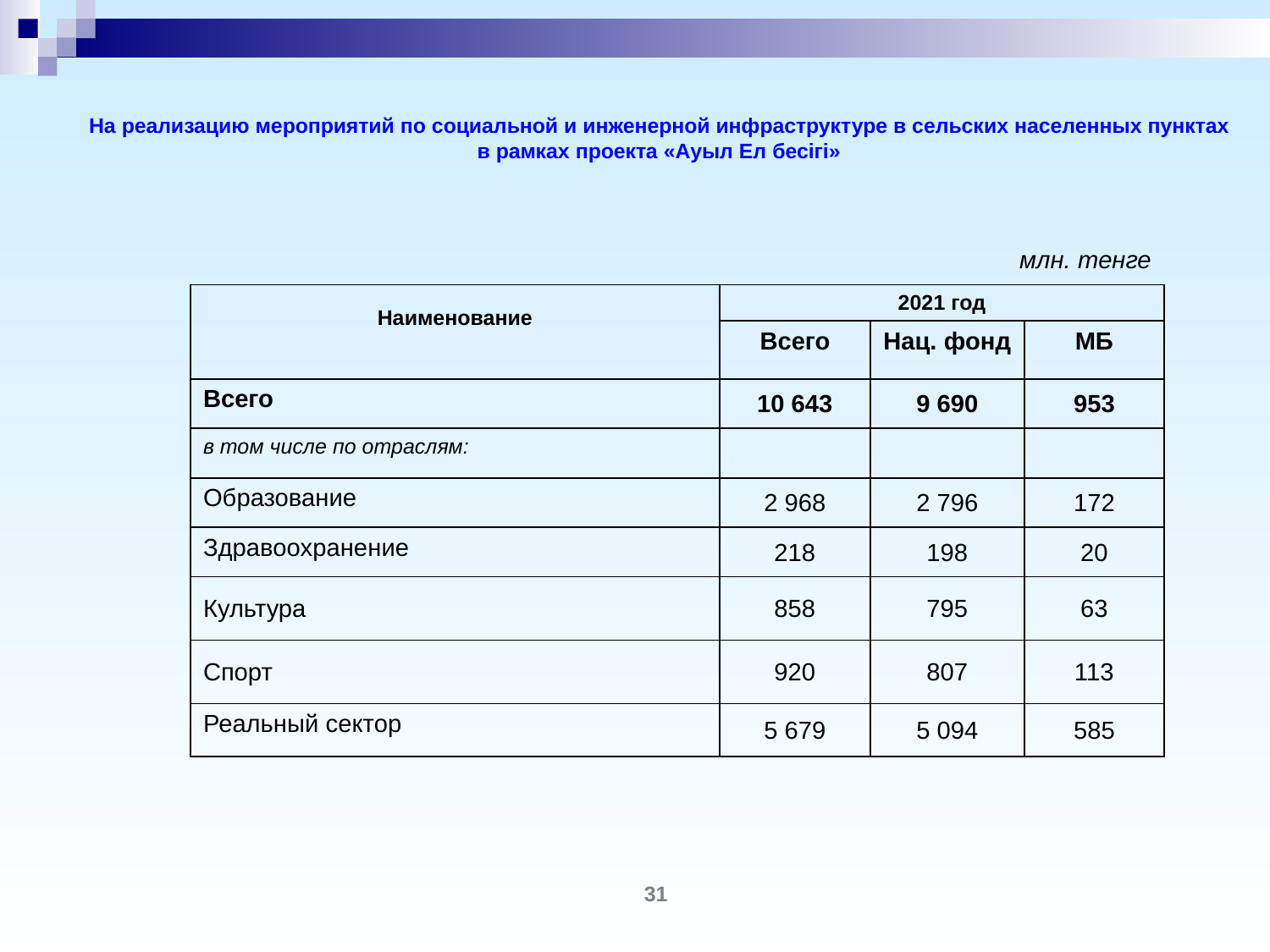

# На реализацию мероприятий по социальной и инженерной инфраструктуре в сельских населенных пунктах в рамках проекта «Ауыл Ел бесігі»
|  |  |  |  | млн. тенге |  |
| --- | --- | --- | --- | --- | --- |
| Наименование | 2021 год |  |  |  |  |
|  | Всего |  | Нац. фонд |  | МБ |
| Всего | 10 643 |  | 9 690 |  | 953 |
| в том числе по отраслям: |  |  |  |  |  |
| Образование | 2 968 |  | 2 796 |  | 172 |
| Здравоохранение | 218 |  | 198 |  | 20 |
| Культура | 858 |  | 795 |  | 63 |
| Спорт | 920 |  | 807 |  | 113 |
| Реальный сектор | 5 679 |  | 5 094 |  | 585 |
31